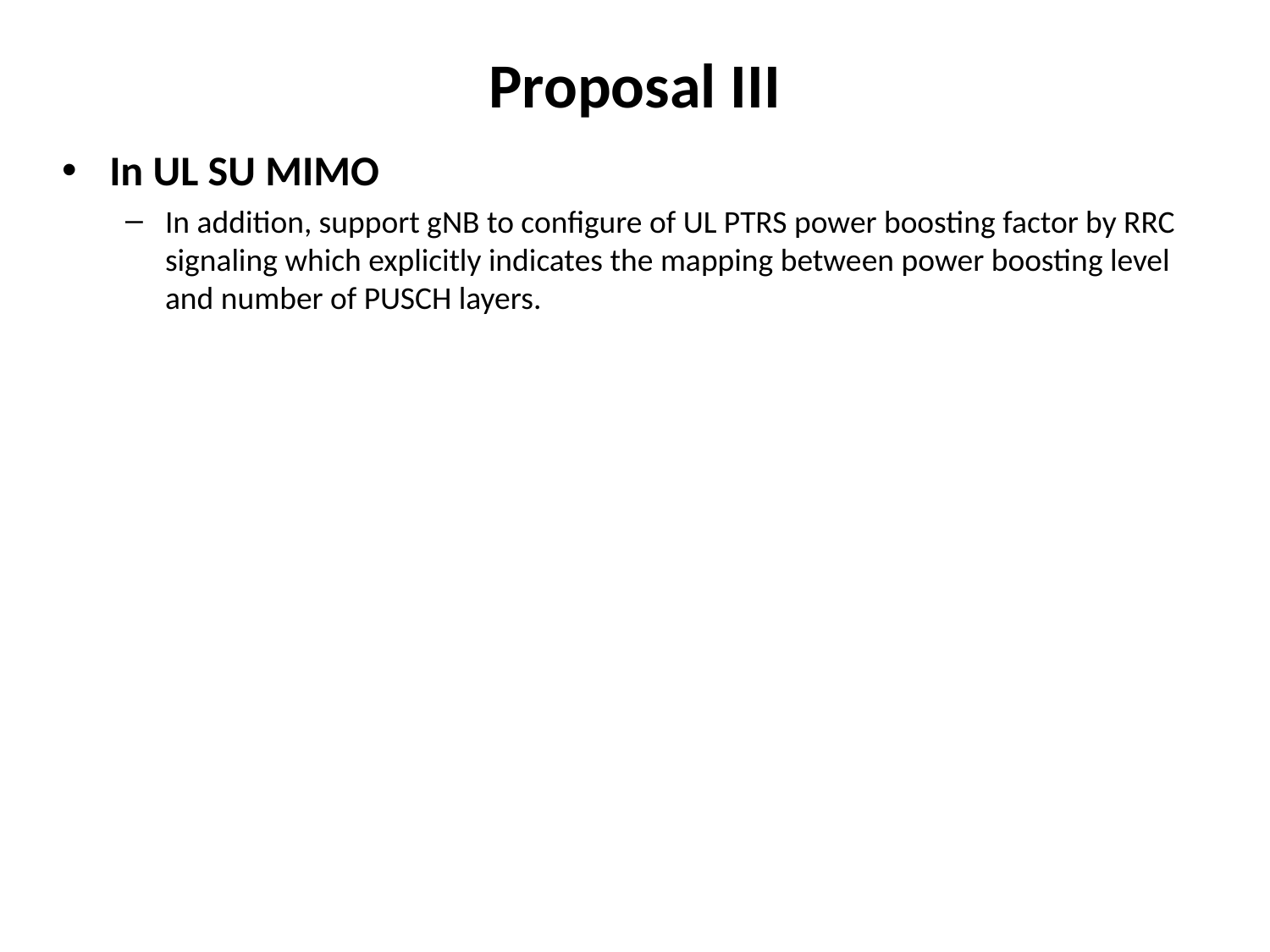

# Proposal III
In UL SU MIMO
In addition, support gNB to configure of UL PTRS power boosting factor by RRC signaling which explicitly indicates the mapping between power boosting level and number of PUSCH layers.